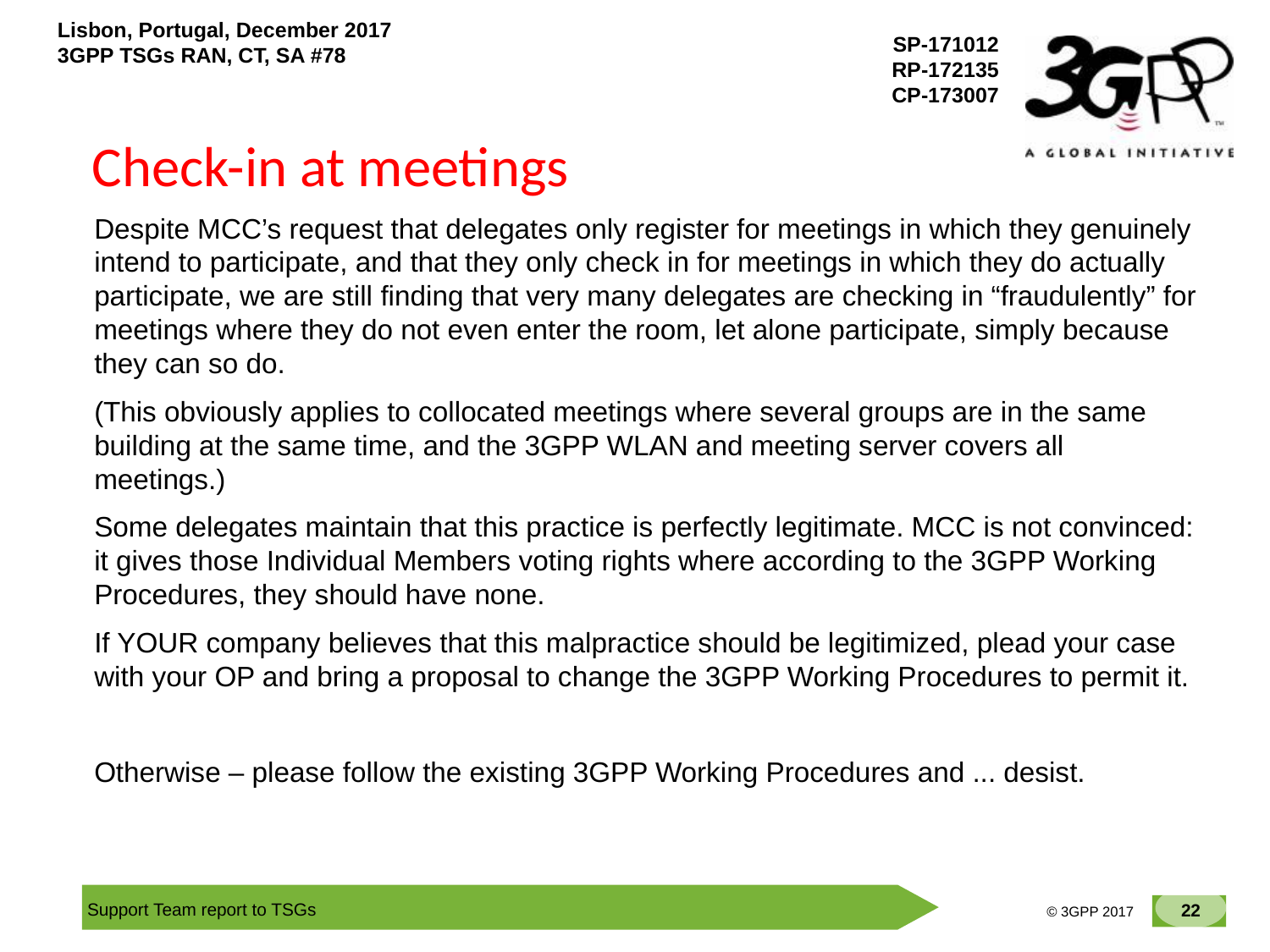

# Check-in at meetings
Despite MCC’s request that delegates only register for meetings in which they genuinely intend to participate, and that they only check in for meetings in which they do actually participate, we are still finding that very many delegates are checking in “fraudulently” for meetings where they do not even enter the room, let alone participate, simply because they can so do.
(This obviously applies to collocated meetings where several groups are in the same building at the same time, and the 3GPP WLAN and meeting server covers all meetings.)
Some delegates maintain that this practice is perfectly legitimate. MCC is not convinced: it gives those Individual Members voting rights where according to the 3GPP Working Procedures, they should have none.
If YOUR company believes that this malpractice should be legitimized, plead your case with your OP and bring a proposal to change the 3GPP Working Procedures to permit it.

Otherwise – please follow the existing 3GPP Working Procedures and ... desist.